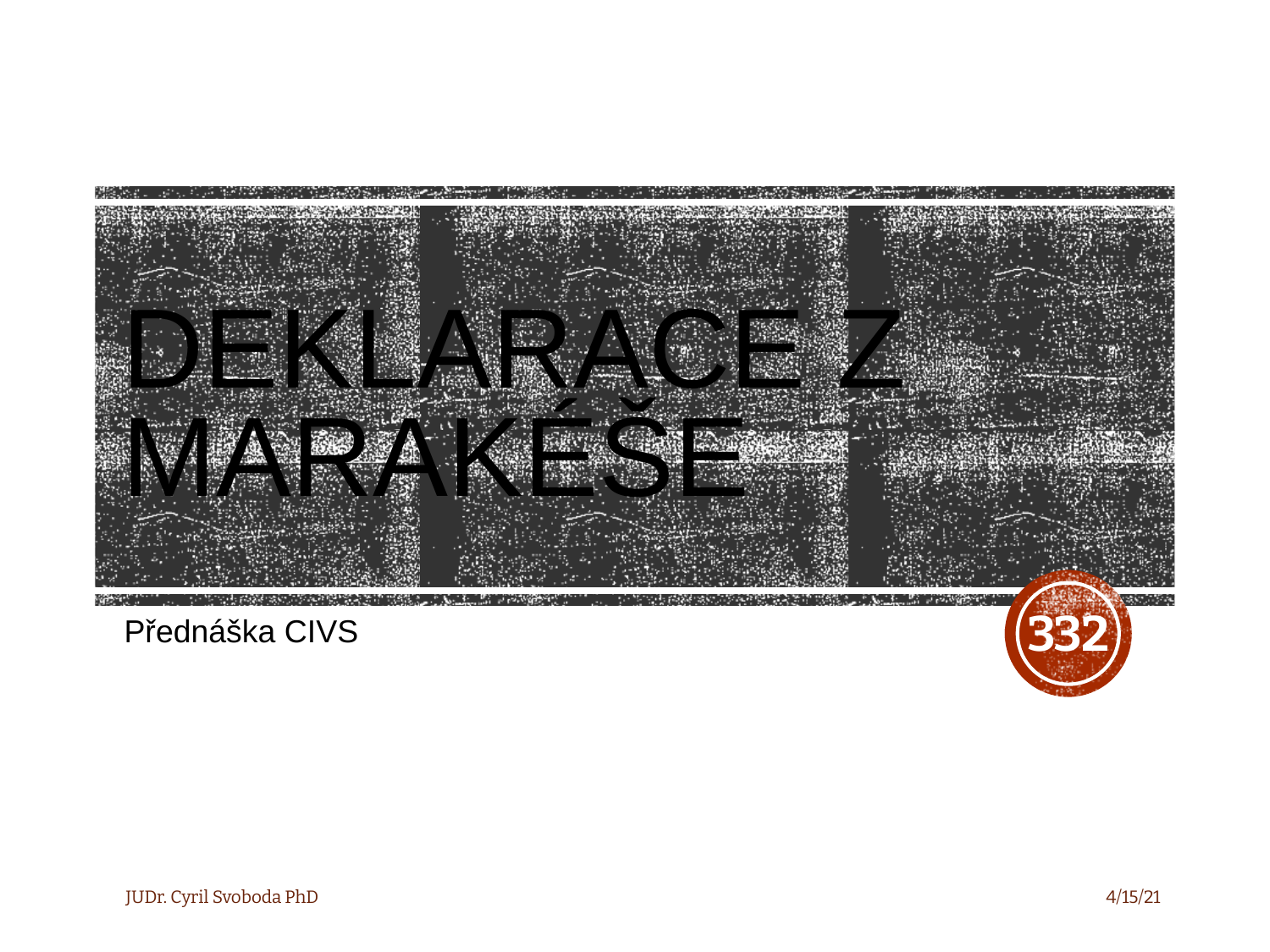

# Deklarace z Marakéše
332
Přednáška CIVS
JUDr. Cyril Svoboda PhD
4/15/21